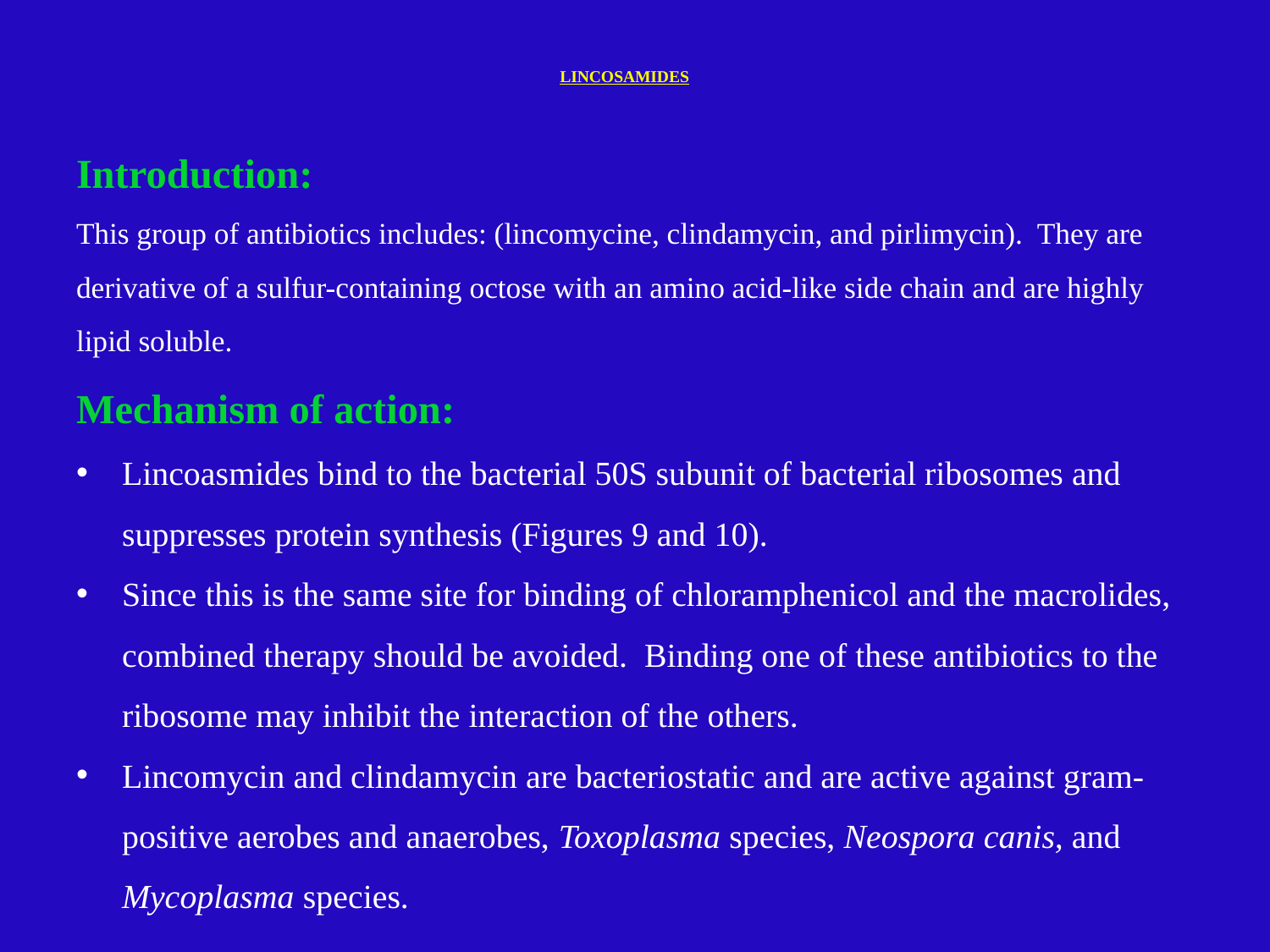

# LINCOSAMIDES
Introduction:
This group of antibiotics includes: (lincomycine, clindamycin, and pirlimycin).  They are derivative of a sulfur-containing octose with an amino acid-like side chain and are highly lipid soluble.
Mechanism of action:
Lincoasmides bind to the bacterial 50S subunit of bacterial ribosomes and suppresses protein synthesis (Figures 9 and 10).
Since this is the same site for binding of chloramphenicol and the macrolides, combined therapy should be avoided.  Binding one of these antibiotics to the ribosome may inhibit the interaction of the others.
Lincomycin and clindamycin are bacteriostatic and are active against gram-positive aerobes and anaerobes, Toxoplasma species, Neospora canis, and Mycoplasma species.